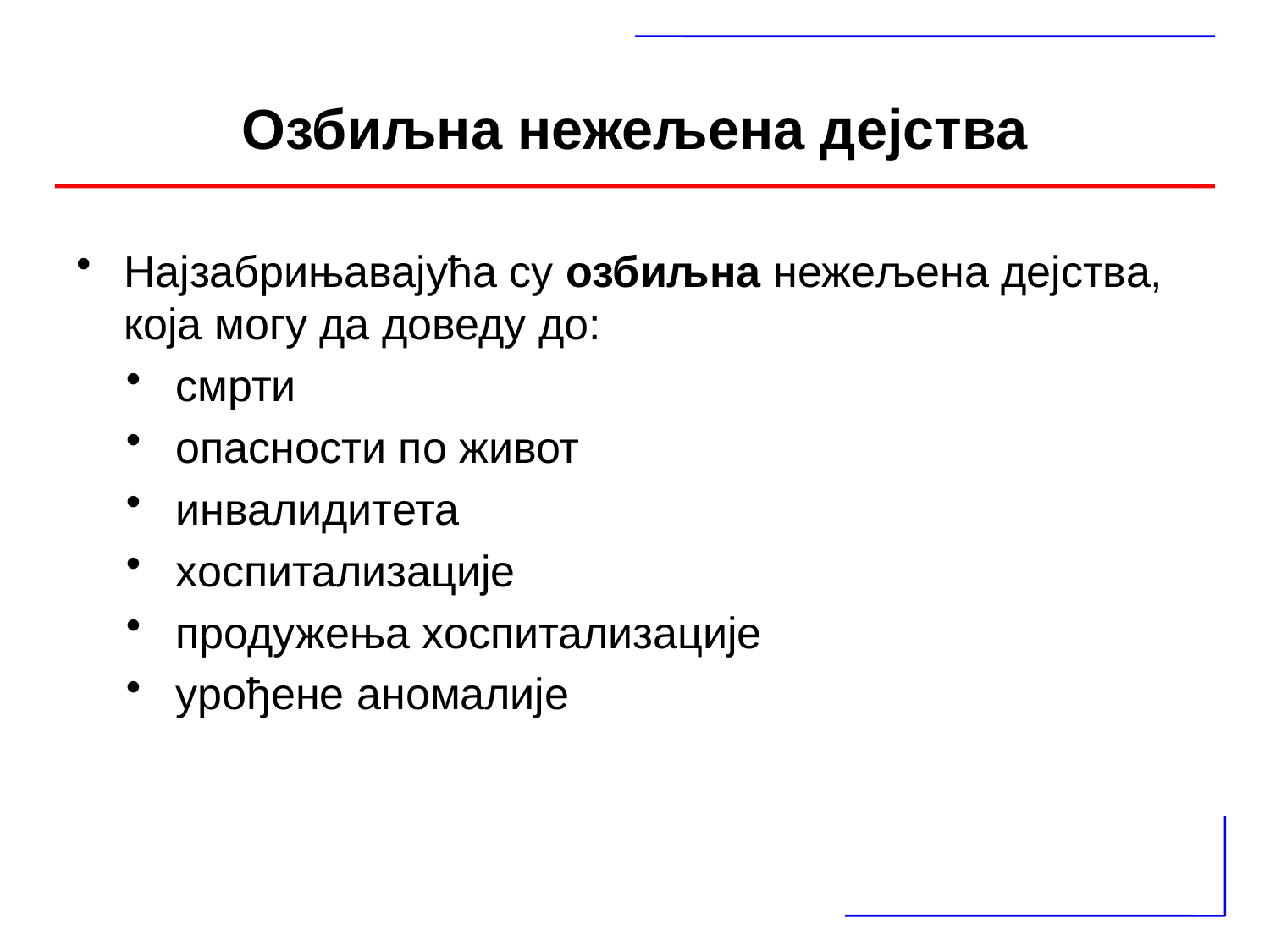

Озбиљна нежељена дејства

Најзабрињавајућа су озбиљна нежељена дејства, која могу да доведу до:
смрти
опасности по живот
инвалидитета
хоспитализације
продужења хоспитализације
урођене аномалије